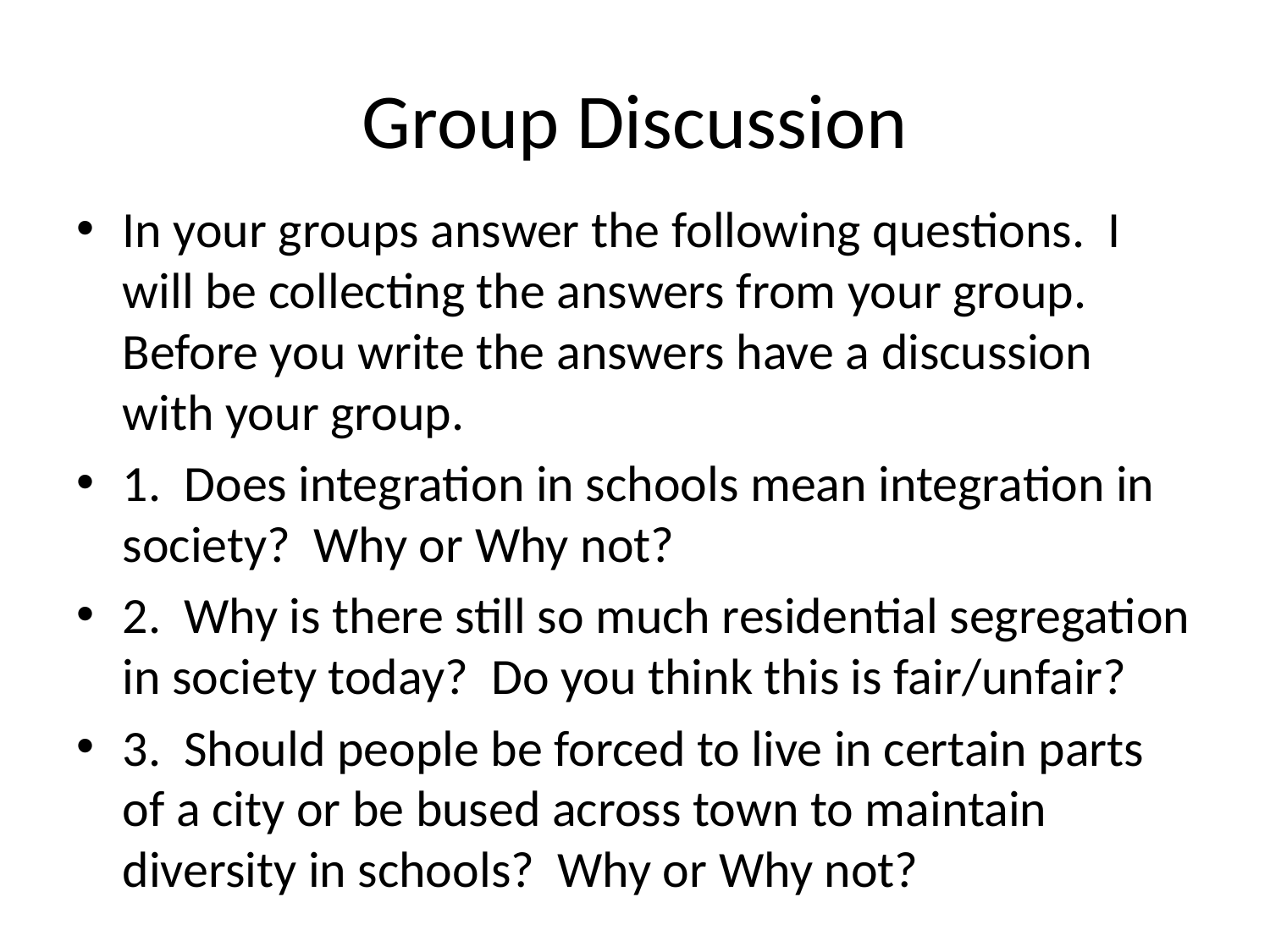

# Group Discussion
In your groups answer the following questions.  I will be collecting the answers from your group.  Before you write the answers have a discussion with your group.
1.  Does integration in schools mean integration in society?  Why or Why not?
2.  Why is there still so much residential segregation in society today?  Do you think this is fair/unfair?
3.  Should people be forced to live in certain parts of a city or be bused across town to maintain diversity in schools?  Why or Why not?